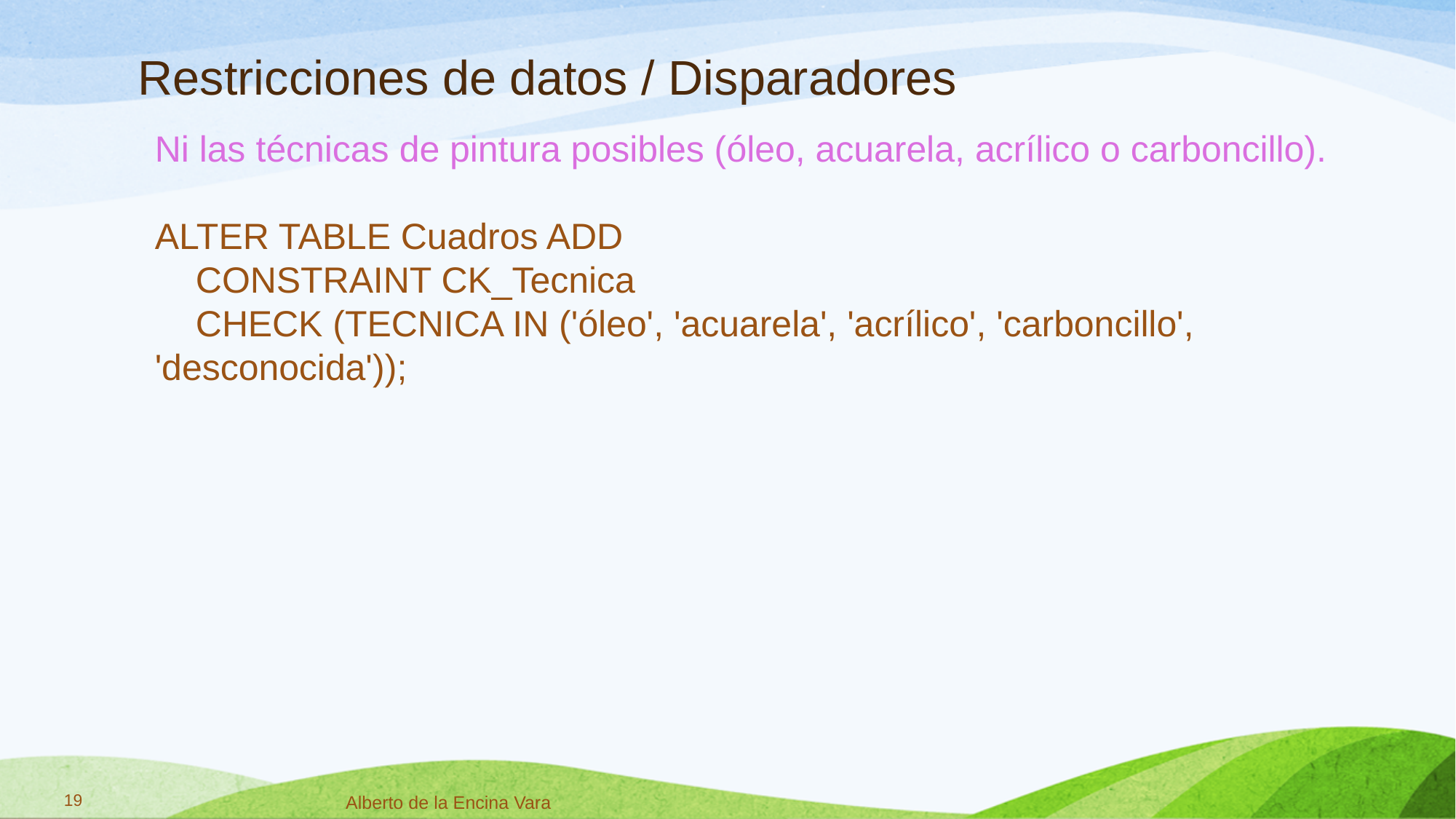

Restricciones de datos / Disparadores
Ni las técnicas de pintura posibles (óleo, acuarela, acrílico o carboncillo).

ALTER TABLE Cuadros ADD
    CONSTRAINT CK_Tecnica
    CHECK (TECNICA IN ('óleo', 'acuarela', 'acrílico', 'carboncillo', 'desconocida'));

19
Alberto de la Encina Vara